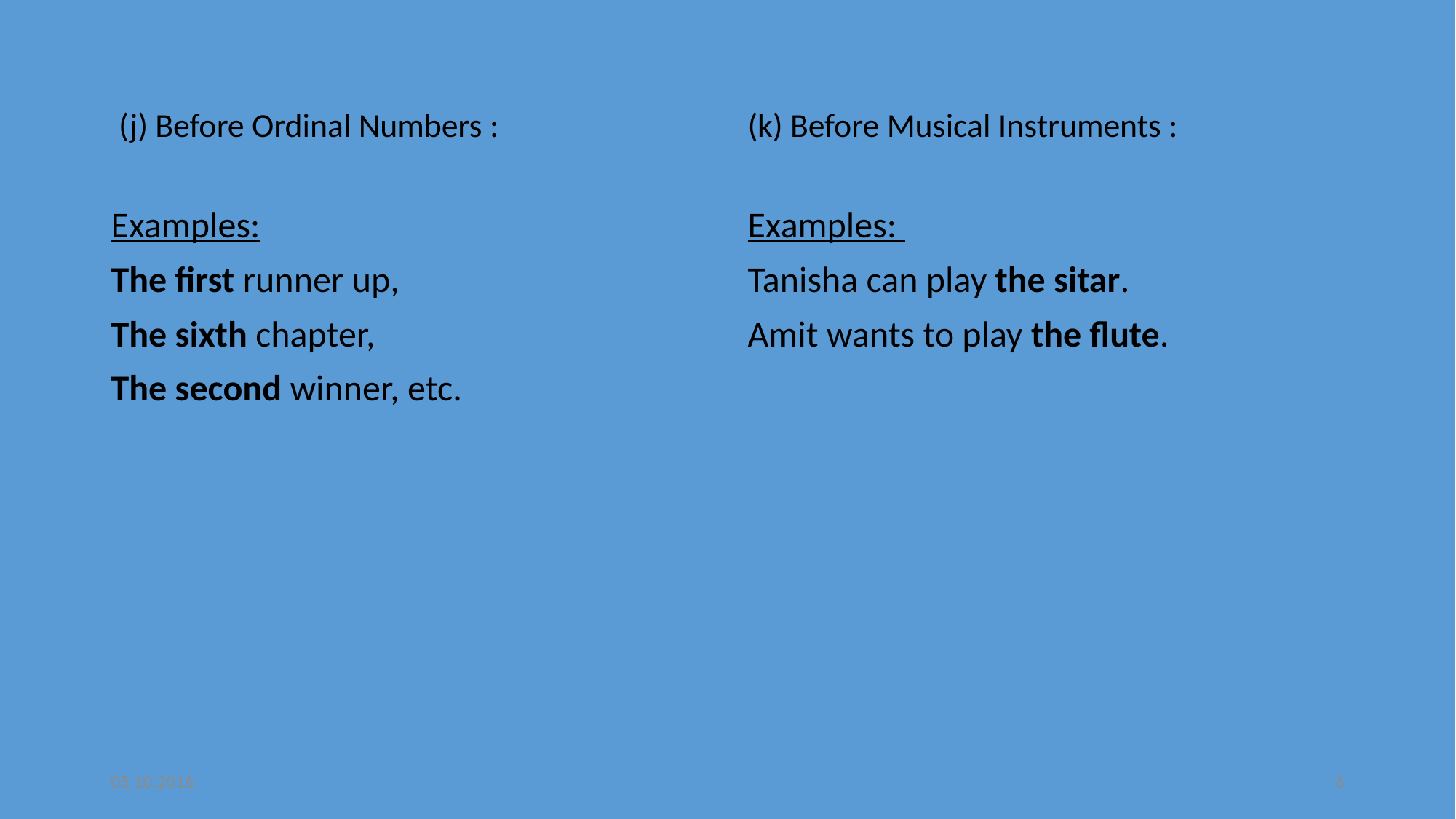

(j) Before Ordinal Numbers :

(k) Before Musical Instruments :

Examples:
The first runner up,
The sixth chapter,
The second winner, etc.
Examples:
Tanisha can play the sitar.
Amit wants to play the flute.
05.10.2016
6